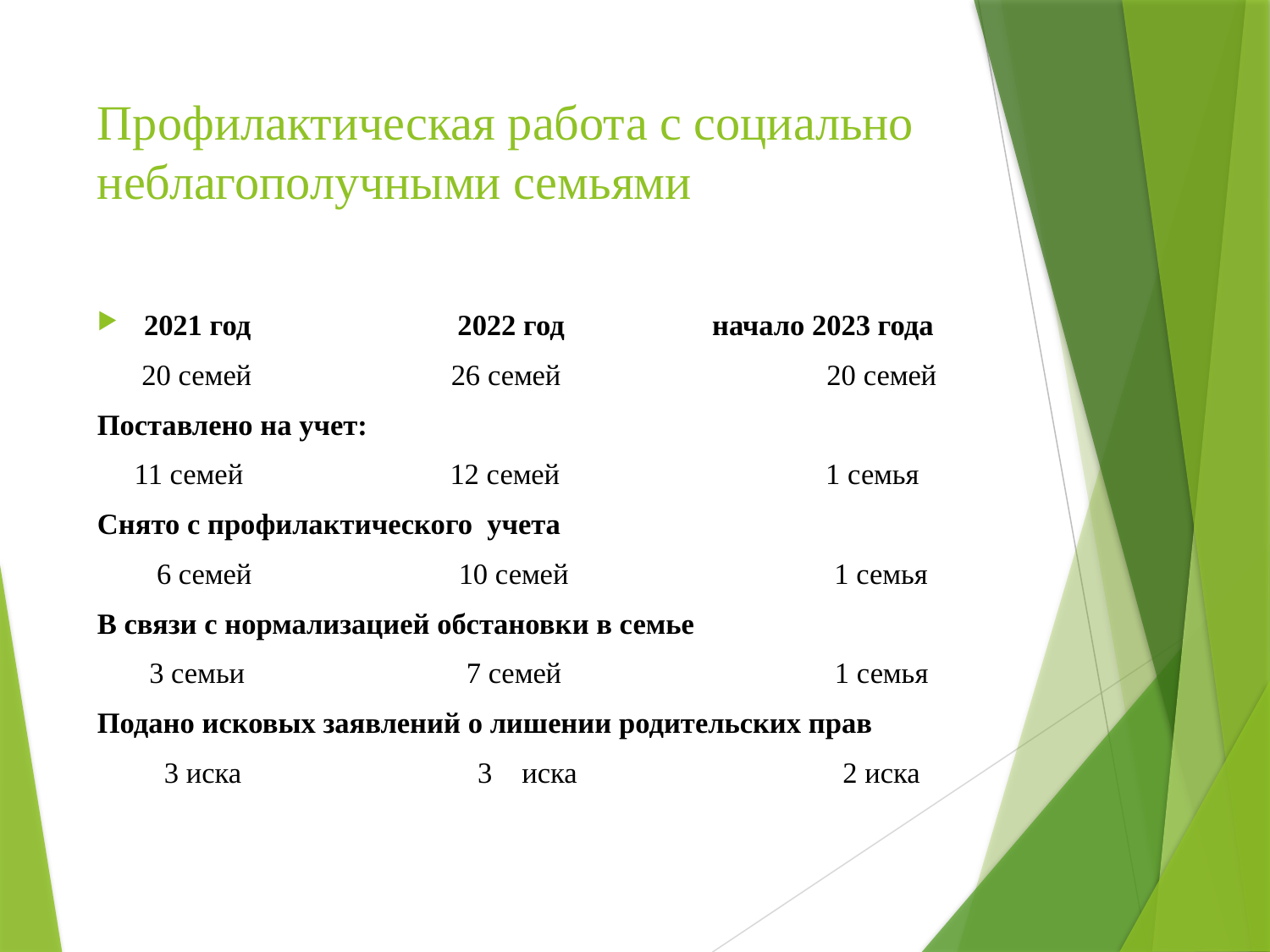

# Профилактическая работа с социально неблагополучными семьями
2021 год                            2022 год                    начало 2023 года
      20 семей                           26 семей                                    20 семей
Поставлено на учет:
     11 семей                            12 семей                                    1 семья
Снято с профилактического  учета
        6 семей                            10 семей                                    1 семья
В связи с нормализацией обстановки в семье
       3 семьи                              7 семей                                     1 семья
Подано исковых заявлений о лишении родительских прав
         3 иска                                3    иска                                    2 иска